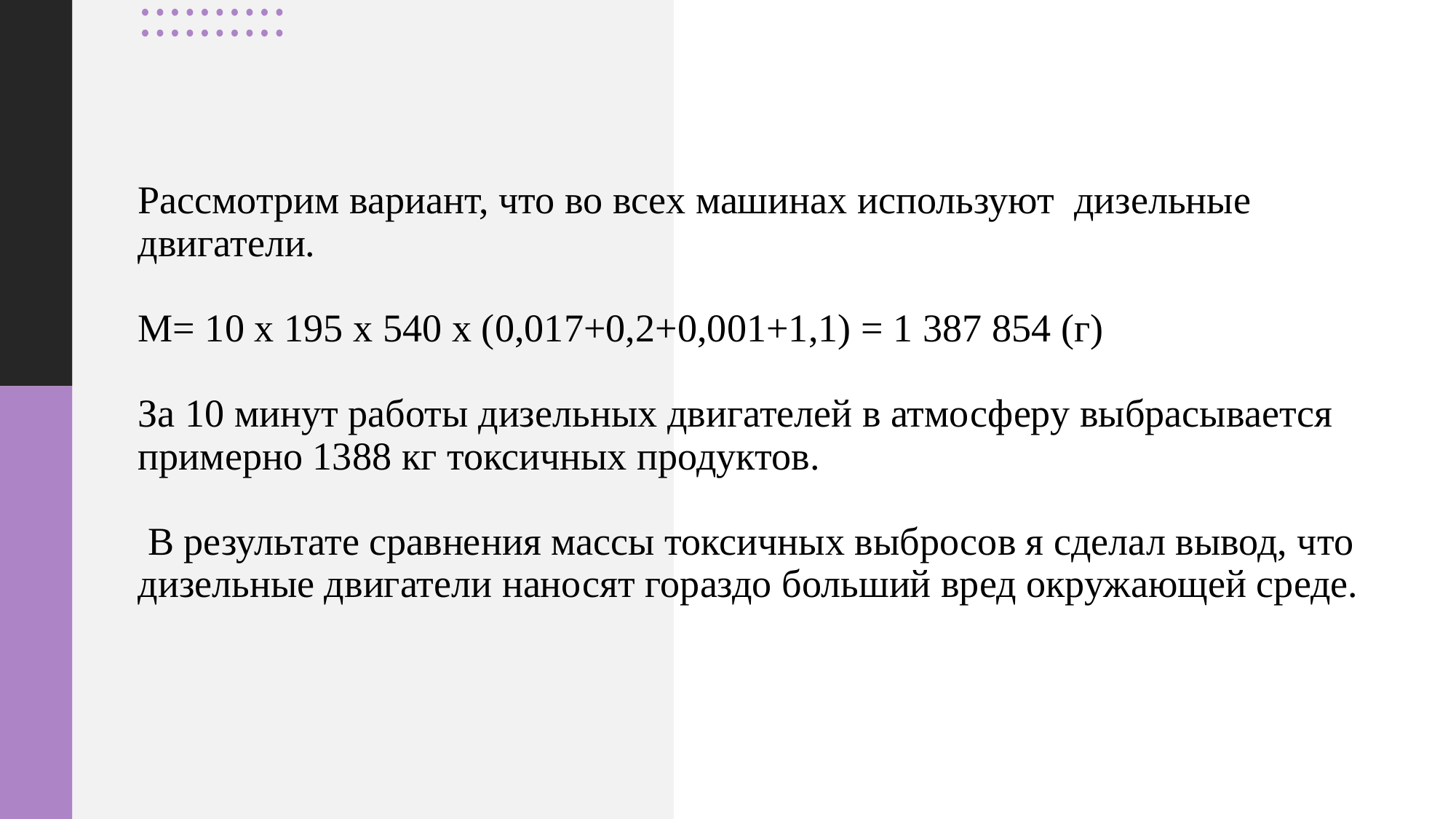

Рассмотрим вариант, что во всех машинах используют  дизельные двигатели.
М= 10 х 195 х 540 х (0,017+0,2+0,001+1,1) = 1 387 854 (г)
За 10 минут работы дизельных двигателей в атмосферу выбрасывается  примерно 1388 кг токсичных продуктов.
 В результате сравнения массы токсичных выбросов я сделал вывод, что дизельные двигатели наносят гораздо больший вред окружающей среде.